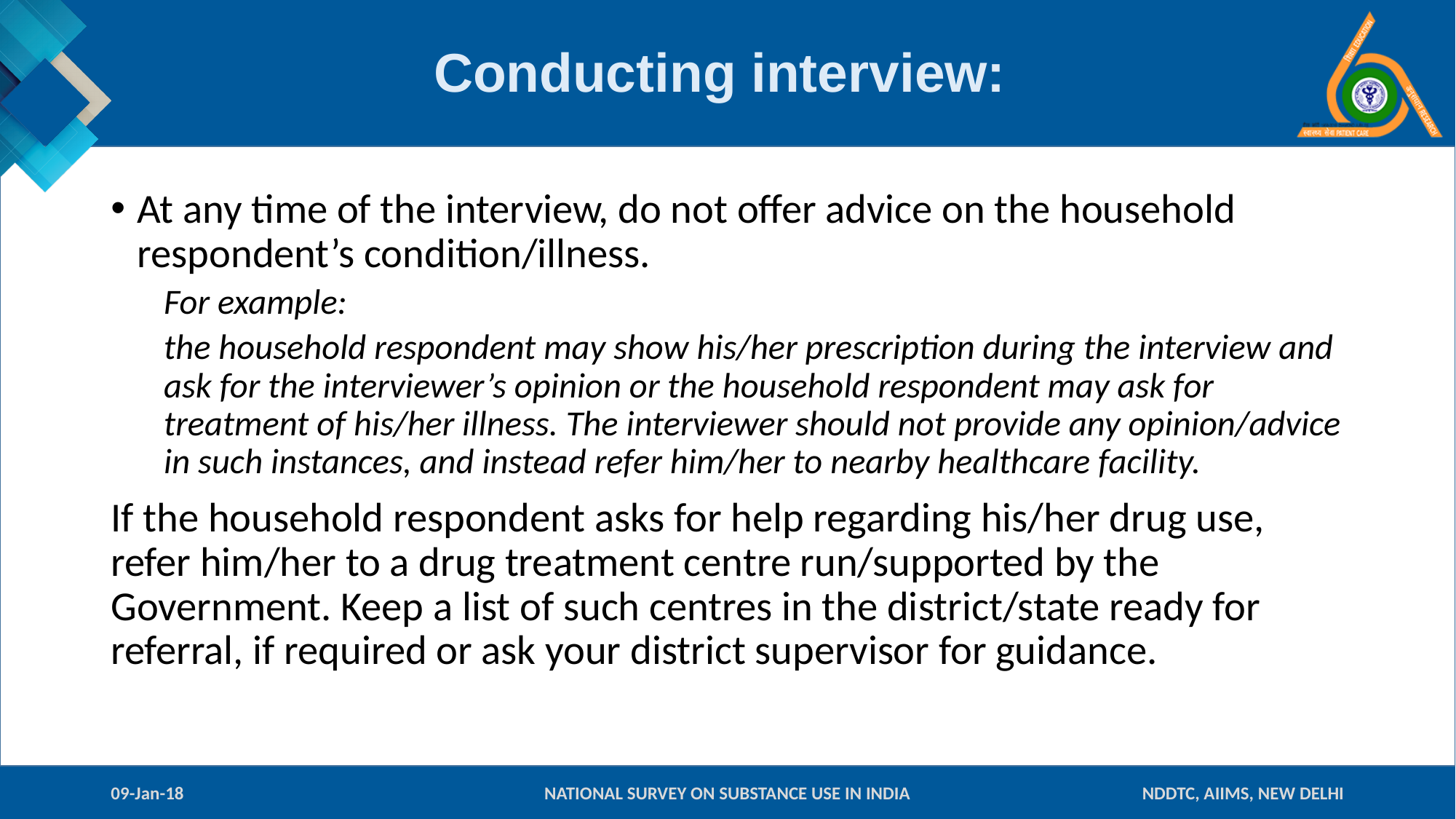

# Conducting interview:
At any time of the interview, do not offer advice on the household respondent’s condition/illness.
For example:
the household respondent may show his/her prescription during the interview and ask for the interviewer’s opinion or the household respondent may ask for treatment of his/her illness. The interviewer should not provide any opinion/advice in such instances, and instead refer him/her to nearby healthcare facility.
If the household respondent asks for help regarding his/her drug use, refer him/her to a drug treatment centre run/supported by the Government. Keep a list of such centres in the district/state ready for referral, if required or ask your district supervisor for guidance.
09-Jan-18
NATIONAL SURVEY ON SUBSTANCE USE IN INDIA
NDDTC, AIIMS, NEW DELHI